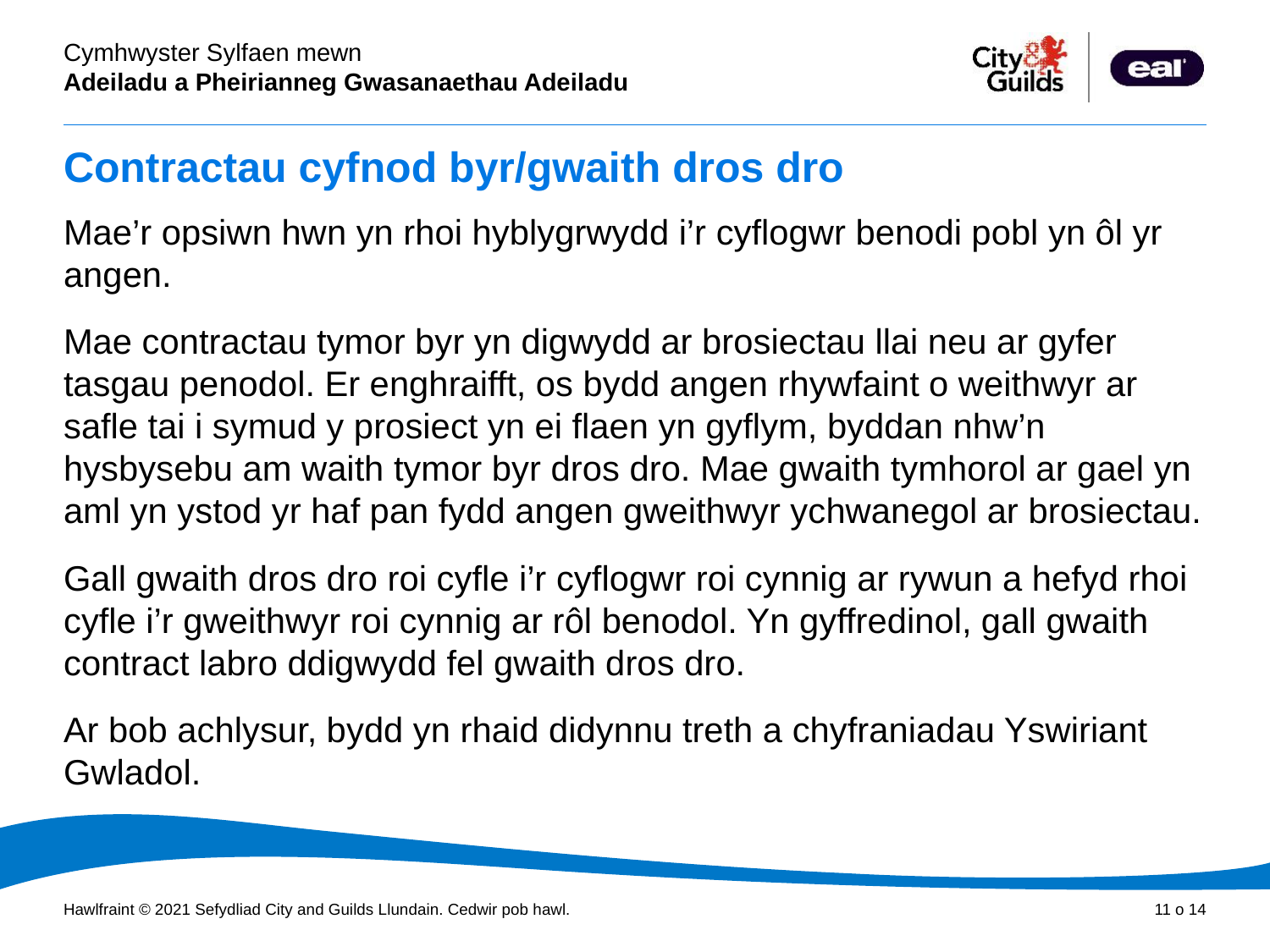

# Contractau cyfnod byr/gwaith dros dro
Mae’r opsiwn hwn yn rhoi hyblygrwydd i’r cyflogwr benodi pobl yn ôl yr angen.
Mae contractau tymor byr yn digwydd ar brosiectau llai neu ar gyfer tasgau penodol. Er enghraifft, os bydd angen rhywfaint o weithwyr ar safle tai i symud y prosiect yn ei flaen yn gyflym, byddan nhw’n hysbysebu am waith tymor byr dros dro. Mae gwaith tymhorol ar gael yn aml yn ystod yr haf pan fydd angen gweithwyr ychwanegol ar brosiectau.
Gall gwaith dros dro roi cyfle i’r cyflogwr roi cynnig ar rywun a hefyd rhoi cyfle i’r gweithwyr roi cynnig ar rôl benodol. Yn gyffredinol, gall gwaith contract labro ddigwydd fel gwaith dros dro.
Ar bob achlysur, bydd yn rhaid didynnu treth a chyfraniadau Yswiriant Gwladol.